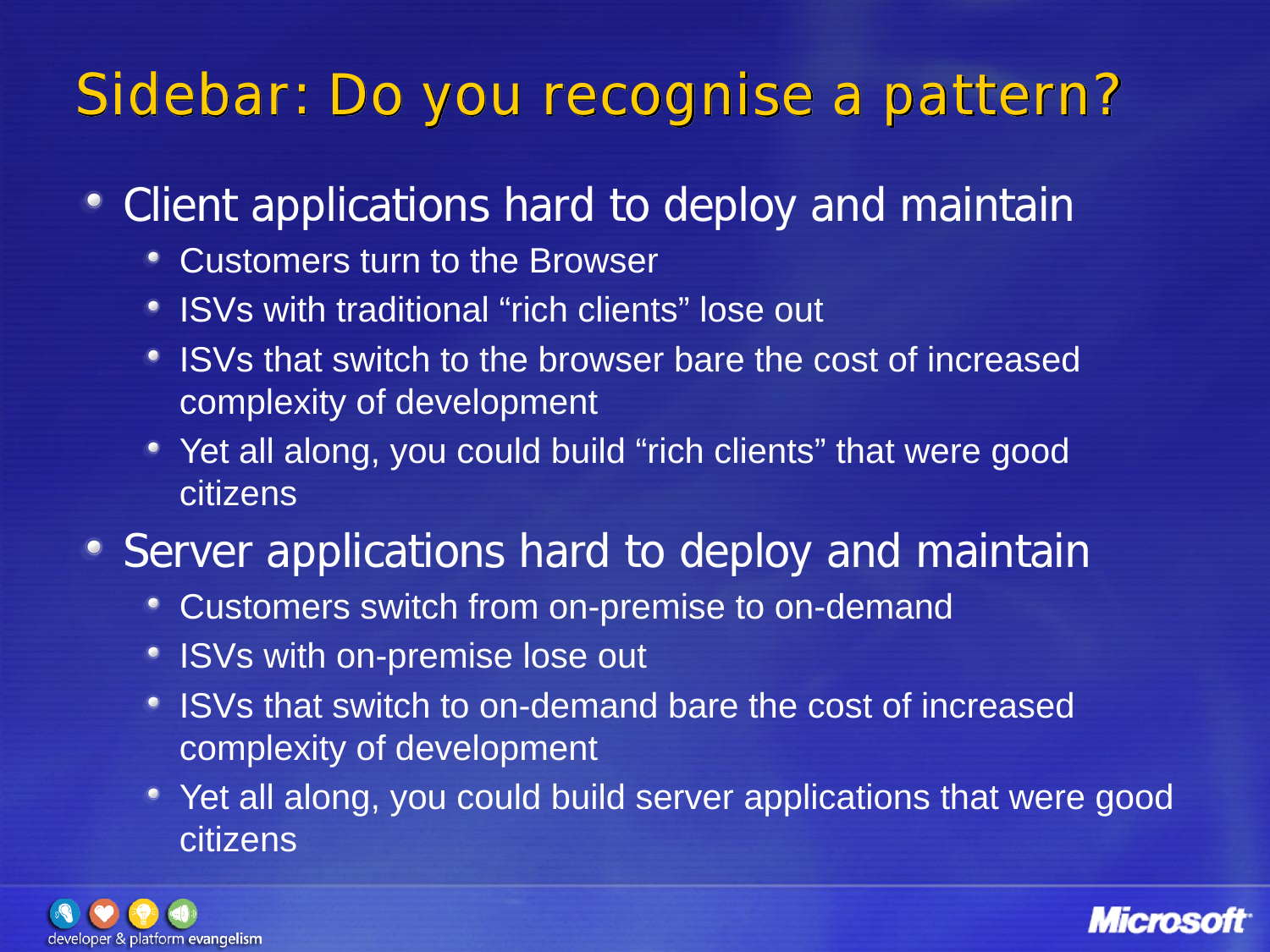

# Sidebar: Do you recognise a pattern?
Client applications hard to deploy and maintain
Customers turn to the Browser
ISVs with traditional “rich clients” lose out
ISVs that switch to the browser bare the cost of increased complexity of development
Yet all along, you could build “rich clients” that were good citizens
Server applications hard to deploy and maintain
Customers switch from on-premise to on-demand
ISVs with on-premise lose out
ISVs that switch to on-demand bare the cost of increased complexity of development
Yet all along, you could build server applications that were good citizens